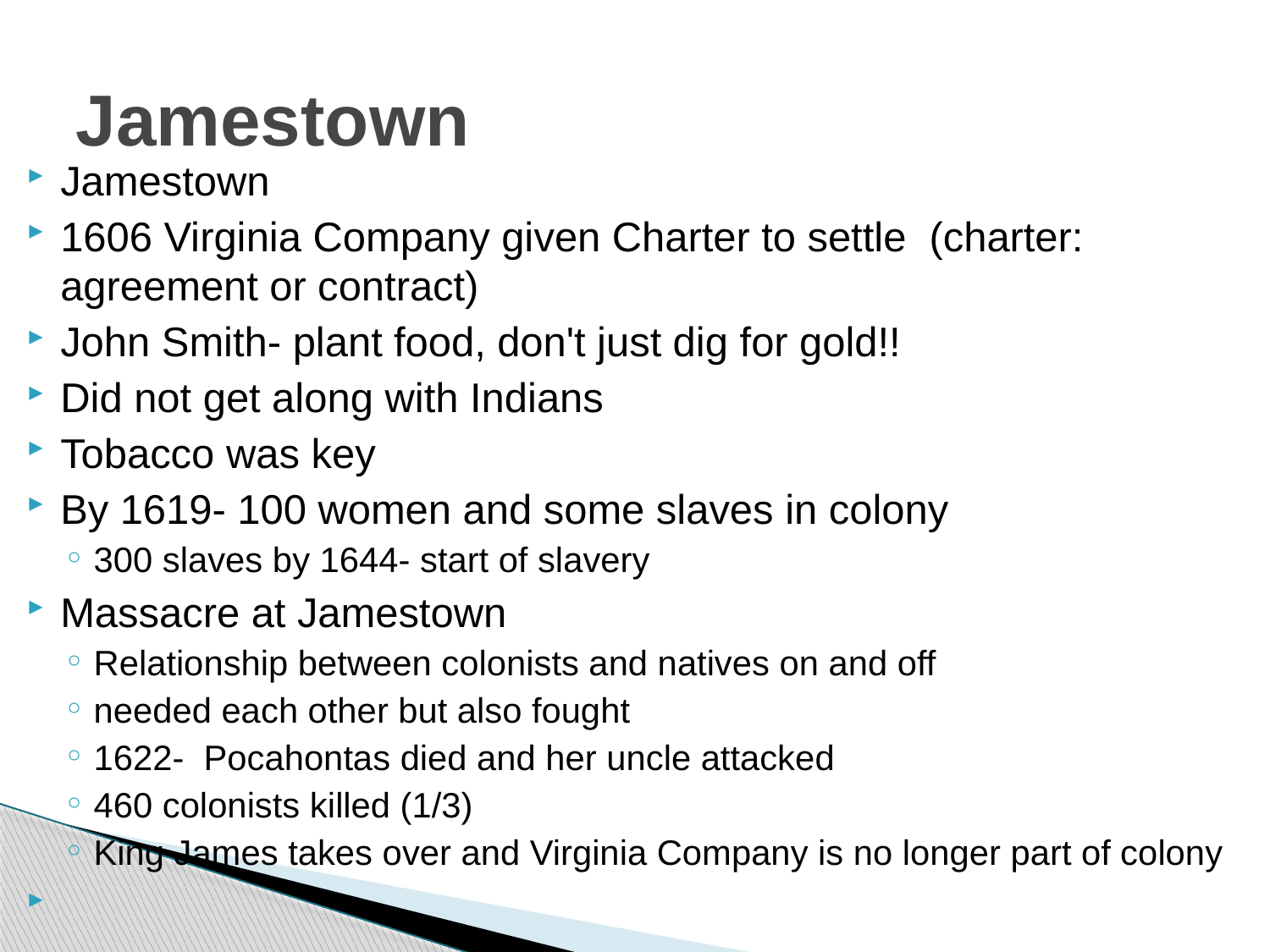

# Jamestown
Jamestown
1606 Virginia Company given Charter to settle  (charter: agreement or contract)
John Smith- plant food, don't just dig for gold!!
Did not get along with Indians
Tobacco was key
By 1619- 100 women and some slaves in colony
300 slaves by 1644- start of slavery
Massacre at Jamestown
Relationship between colonists and natives on and off
needed each other but also fought
1622-  Pocahontas died and her uncle attacked
460 colonists killed (1/3)
King James takes over and Virginia Company is no longer part of colony